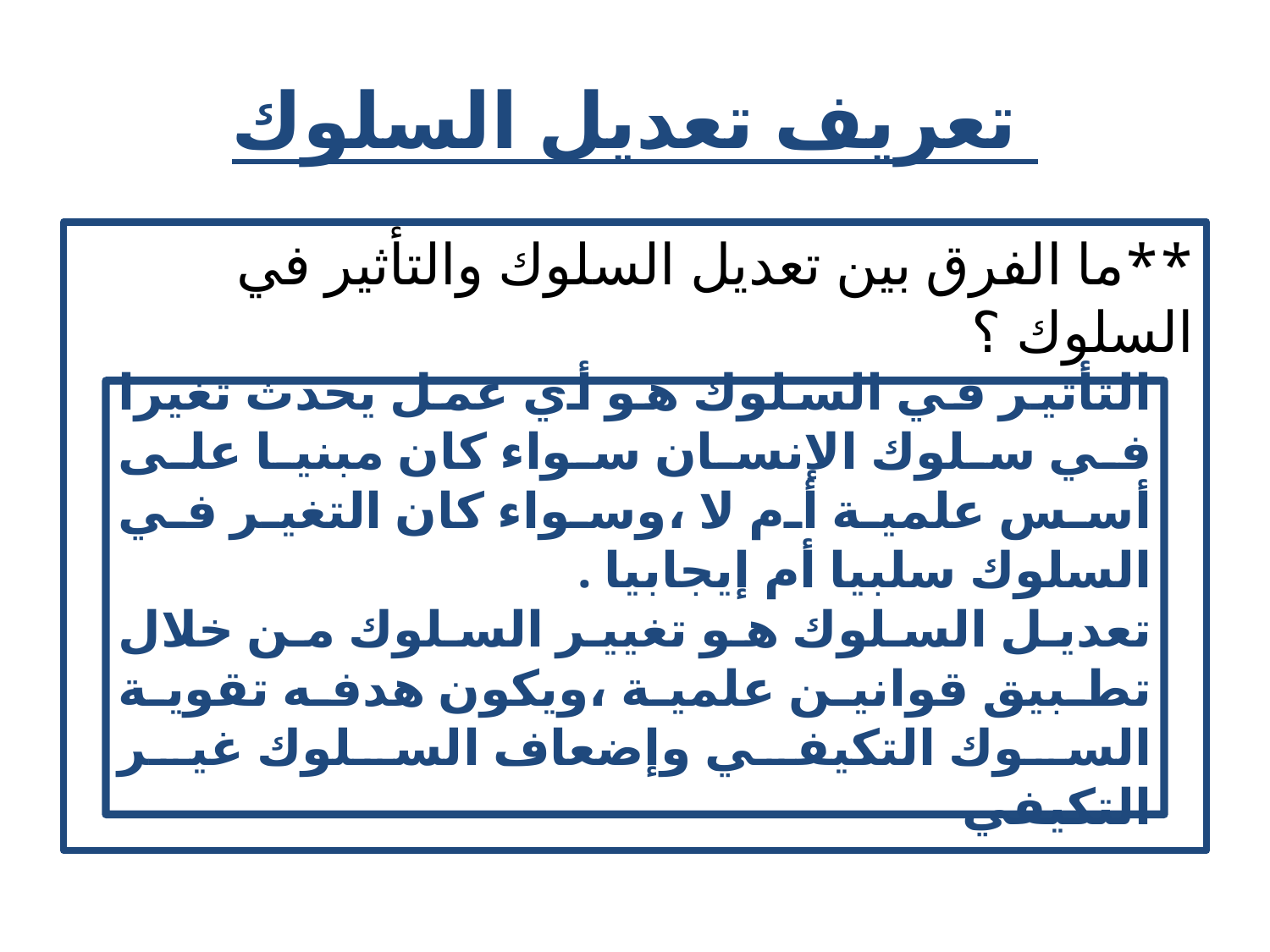

# تعريف تعديل السلوك
**ما الفرق بين تعديل السلوك والتأثير في السلوك ؟

التأثير في السلوك هو أي عمل يحدث تغيرا في سلوك الإنسان سواء كان مبنيا على أسس علمية أم لا ،وسواء كان التغير في السلوك سلبيا أم إيجابيا .
تعديل السلوك هو تغيير السلوك من خلال تطبيق قوانين علمية ،ويكون هدفه تقوية السوك التكيفي وإضعاف السلوك غير التكيفي